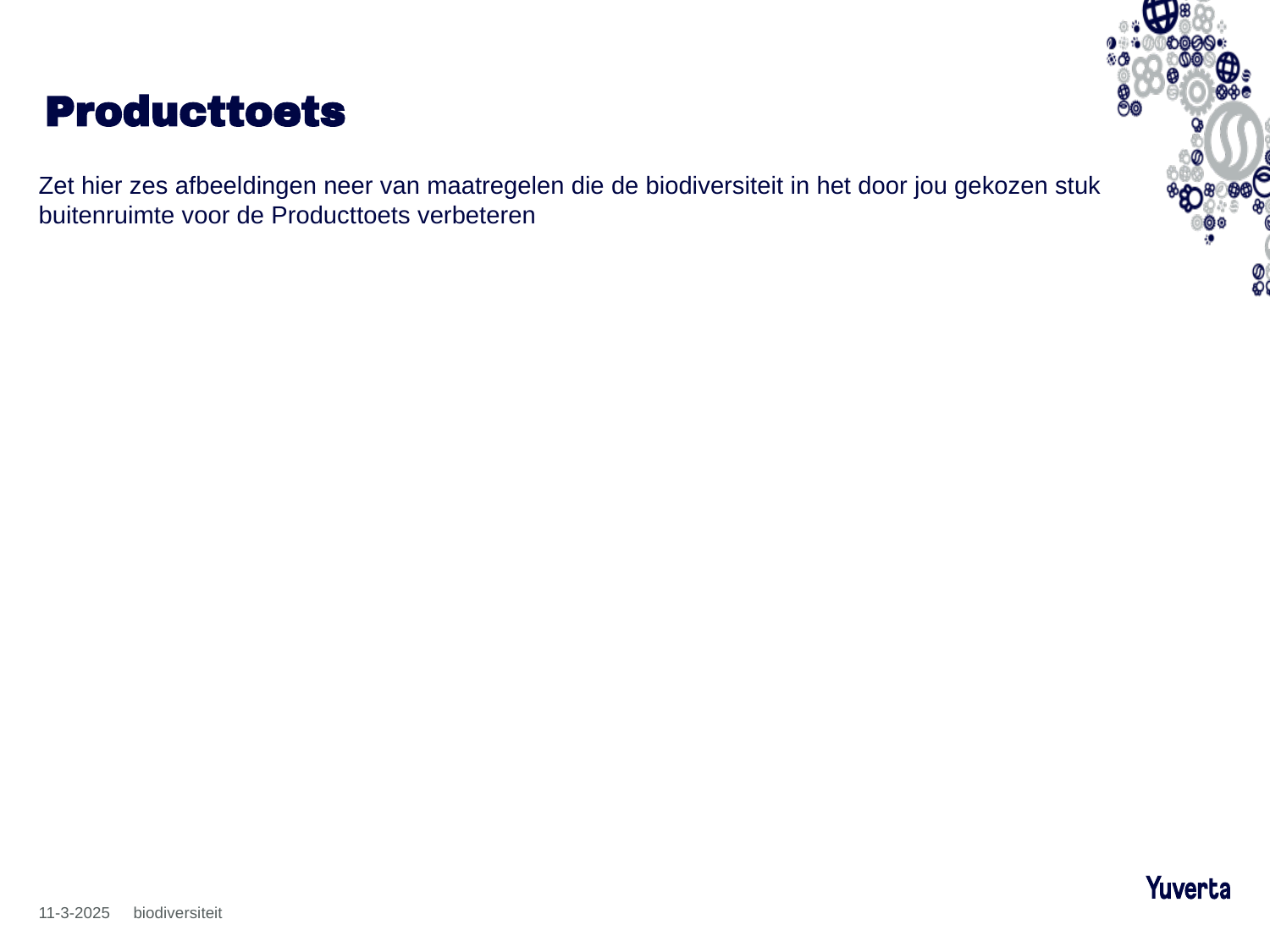

# Producttoets
Zet hier zes afbeeldingen neer van maatregelen die de biodiversiteit in het door jou gekozen stuk buitenruimte voor de Producttoets verbeteren

11-3-2025
biodiversiteit